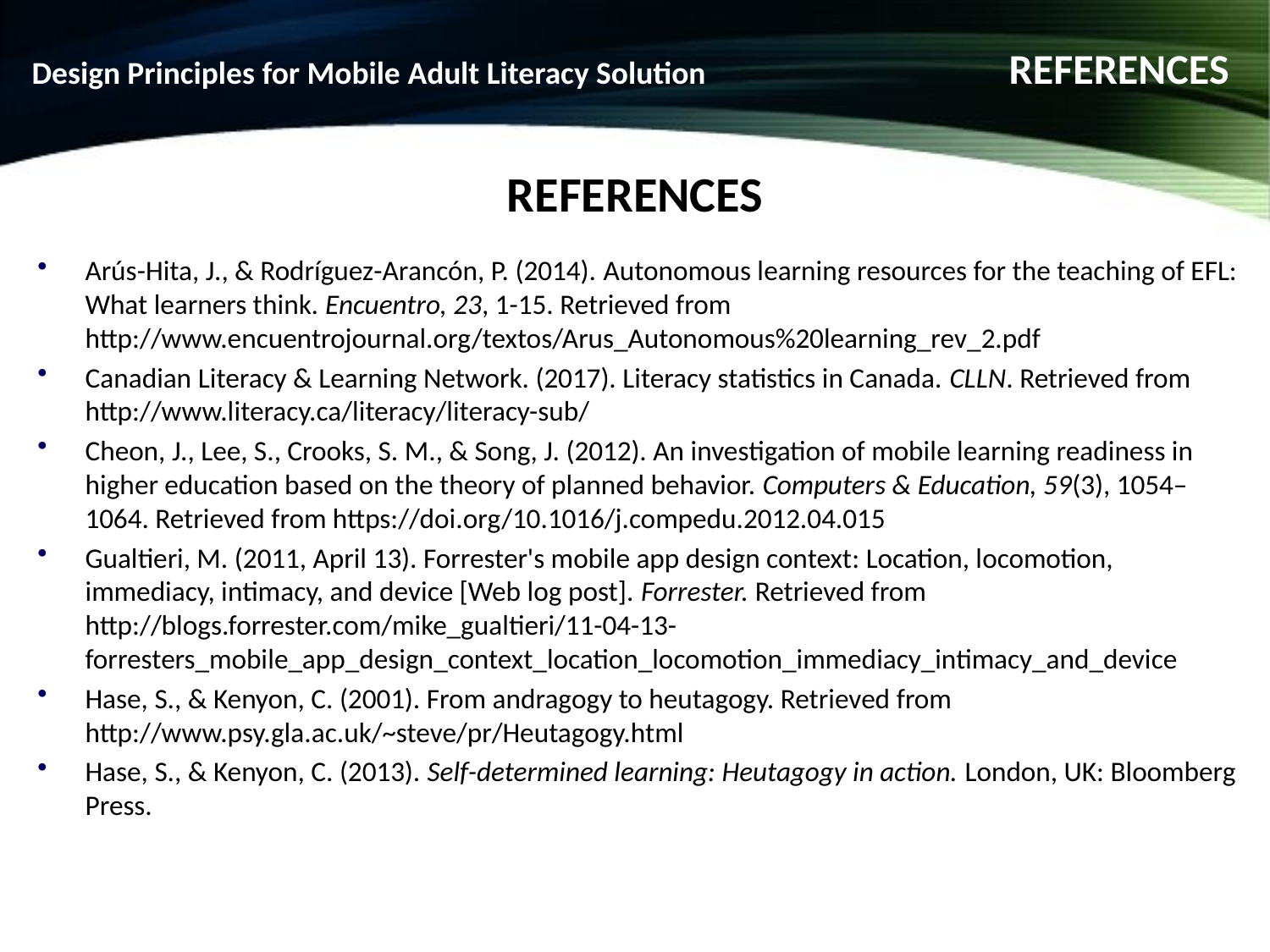

# Design Principles for Mobile Adult Literacy Solution                                          REFERENCES
REFERENCES
Arús-Hita, J., & Rodríguez-Arancón, P. (2014). Autonomous learning resources for the teaching of EFL: What learners think. Encuentro, 23, 1-15. Retrieved from http://www.encuentrojournal.org/textos/Arus_Autonomous%20learning_rev_2.pdf
Canadian Literacy & Learning Network. (2017). Literacy statistics in Canada. CLLN. Retrieved from http://www.literacy.ca/literacy/literacy-sub/
Cheon, J., Lee, S., Crooks, S. M., & Song, J. (2012). An investigation of mobile learning readiness in higher education based on the theory of planned behavior. Computers & Education, 59(3), 1054–1064. Retrieved from https://doi.org/10.1016/j.compedu.2012.04.015
Gualtieri, M. (2011, April 13). Forrester's mobile app design context: Location, locomotion, immediacy, intimacy, and device [Web log post]. Forrester. Retrieved from http://blogs.forrester.com/mike_gualtieri/11-04-13-forresters_mobile_app_design_context_location_locomotion_immediacy_intimacy_and_device
Hase, S., & Kenyon, C. (2001). From andragogy to heutagogy. Retrieved from http://www.psy.gla.ac.uk/~steve/pr/Heutagogy.html
Hase, S., & Kenyon, C. (2013). Self-determined learning: Heutagogy in action. London, UK: Bloomberg Press.